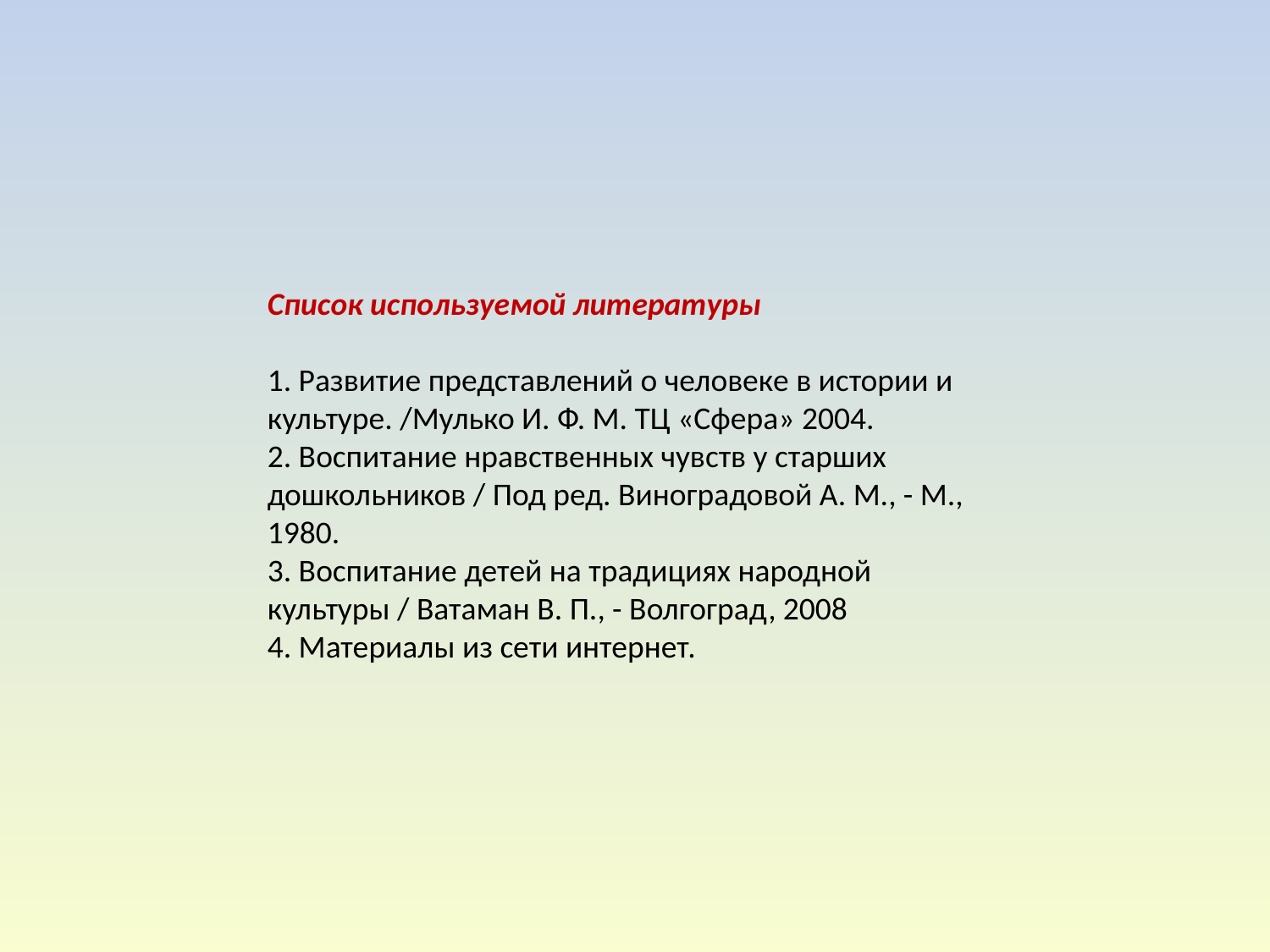

Список используемой литературы

1. Развитие представлений о человеке в истории и культуре. /Мулько И. Ф. М. ТЦ «Сфера» 2004.
2. Воспитание нравственных чувств у старших дошкольников / Под ред. Виноградовой А. М., - М., 1980.
3. Воспитание детей на традициях народной культуры / Ватаман В. П., - Волгоград, 2008
4. Материалы из сети интернет.